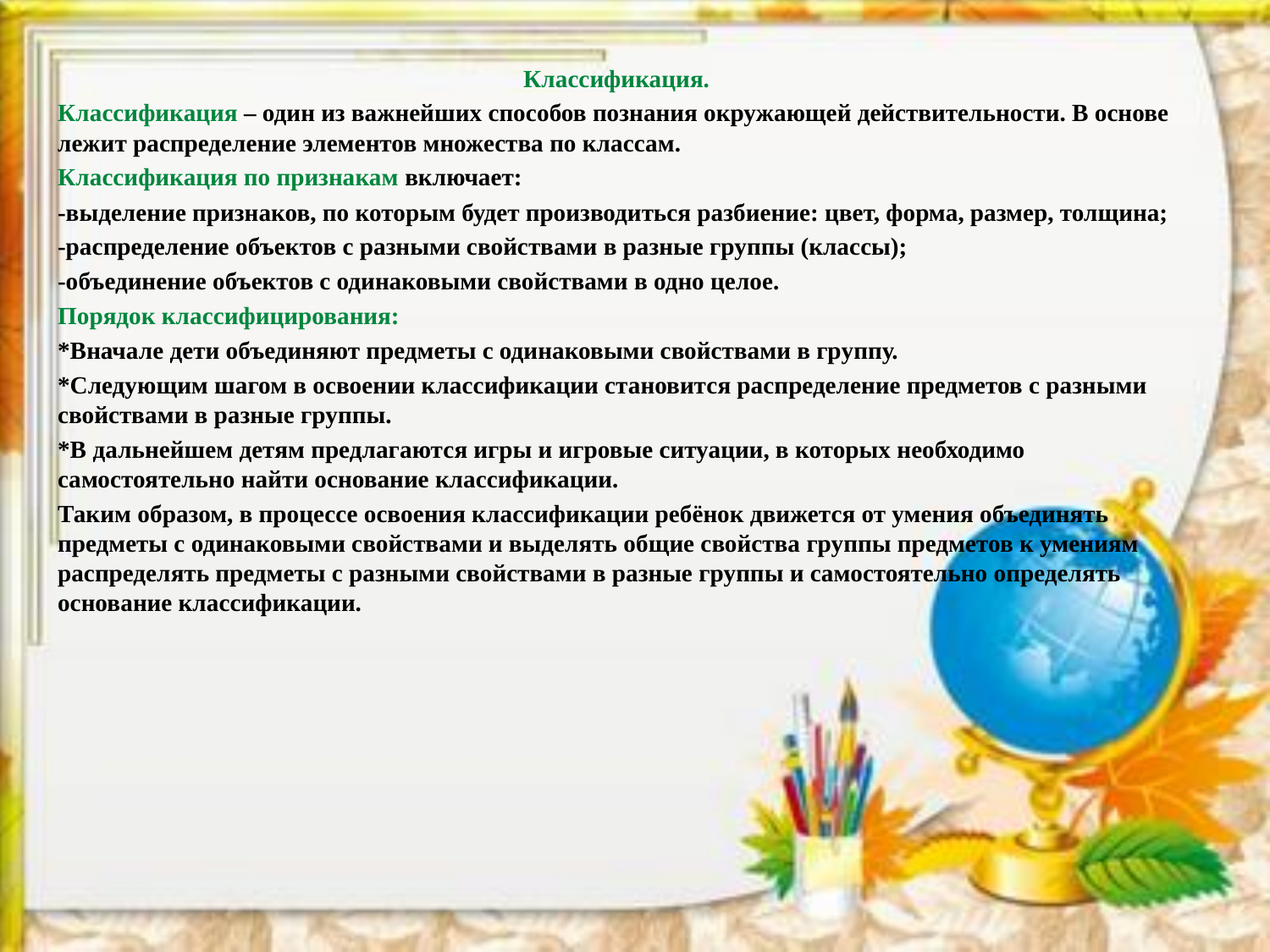

Классификация.
Классификация – один из важнейших способов познания окружающей действительности. В основе лежит распределение элементов множества по классам.
Классификация по признакам включает:
-выделение признаков, по которым будет производиться разбиение: цвет, форма, размер, толщина;
-распределение объектов с разными свойствами в разные группы (классы);
-объединение объектов с одинаковыми свойствами в одно целое.
Порядок классифицирования:
*Вначале дети объединяют предметы с одинаковыми свойствами в группу.
*Следующим шагом в освоении классификации становится распределение предметов с разными свойствами в разные группы.
*В дальнейшем детям предлагаются игры и игровые ситуации, в которых необходимо самостоятельно найти основание классификации.
Таким образом, в процессе освоения классификации ребёнок движется от умения объединять предметы с одинаковыми свойствами и выделять общие свойства группы предметов к умениям распределять предметы с разными свойствами в разные группы и самостоятельно определять основание классификации.